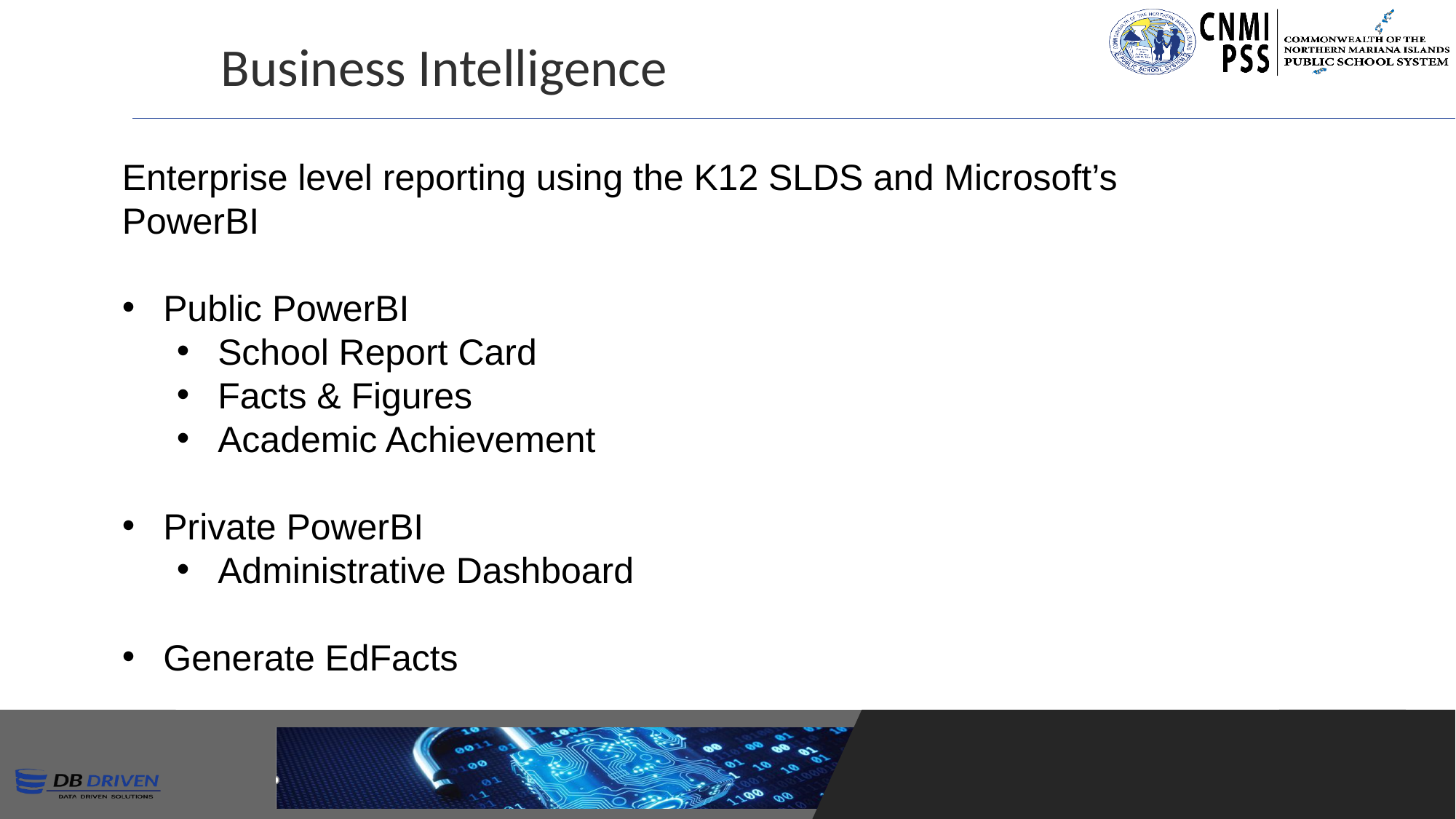

Business Intelligence
Enterprise level reporting using the K12 SLDS and Microsoft’s PowerBI

Public PowerBI
School Report Card
Facts & Figures
Academic Achievement

Private PowerBI
Administrative Dashboard

Generate EdFacts